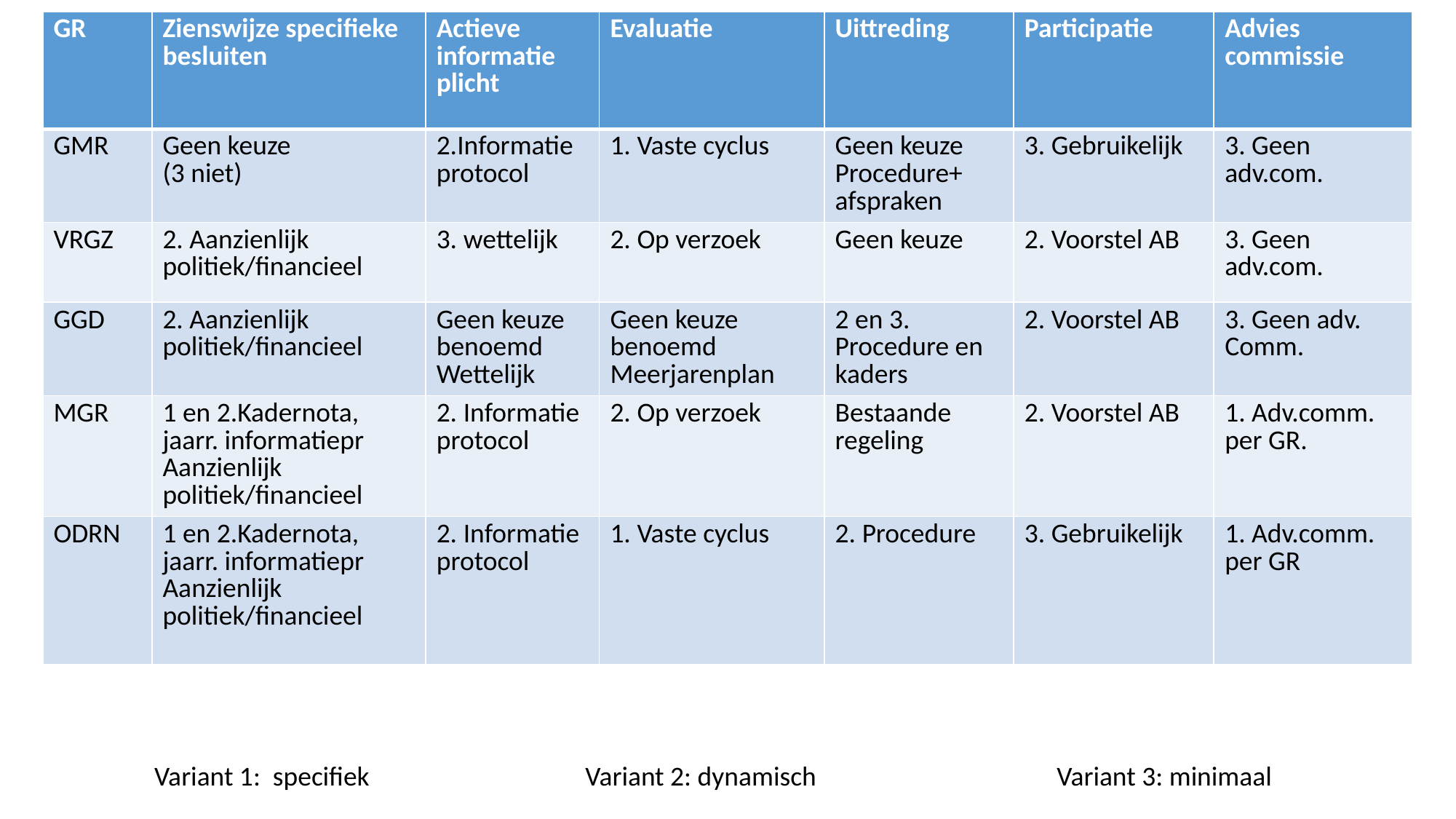

| GR | Zienswijze specifieke besluiten | Actieve informatie plicht | Evaluatie | Uittreding | Participatie | Advies commissie |
| --- | --- | --- | --- | --- | --- | --- |
| GMR | Geen keuze (3 niet) | 2.Informatie protocol | 1. Vaste cyclus | Geen keuze Procedure+ afspraken | 3. Gebruikelijk | 3. Geen adv.com. |
| VRGZ | 2. Aanzienlijk politiek/financieel | 3. wettelijk | 2. Op verzoek | Geen keuze | 2. Voorstel AB | 3. Geen adv.com. |
| GGD | 2. Aanzienlijk politiek/financieel | Geen keuze benoemd Wettelijk | Geen keuze benoemd Meerjarenplan | 2 en 3. Procedure en kaders | 2. Voorstel AB | 3. Geen adv. Comm. |
| MGR | 1 en 2.Kadernota, jaarr. informatiepr Aanzienlijk politiek/financieel | 2. Informatie protocol | 2. Op verzoek | Bestaande regeling | 2. Voorstel AB | 1. Adv.comm. per GR. |
| ODRN | 1 en 2.Kadernota, jaarr. informatiepr Aanzienlijk politiek/financieel | 2. Informatie protocol | 1. Vaste cyclus | 2. Procedure | 3. Gebruikelijk | 1. Adv.comm. per GR |
# Opbrengst
Variant 1:  specifiek                                   Variant 2: dynamisch                                       Variant 3: minimaal